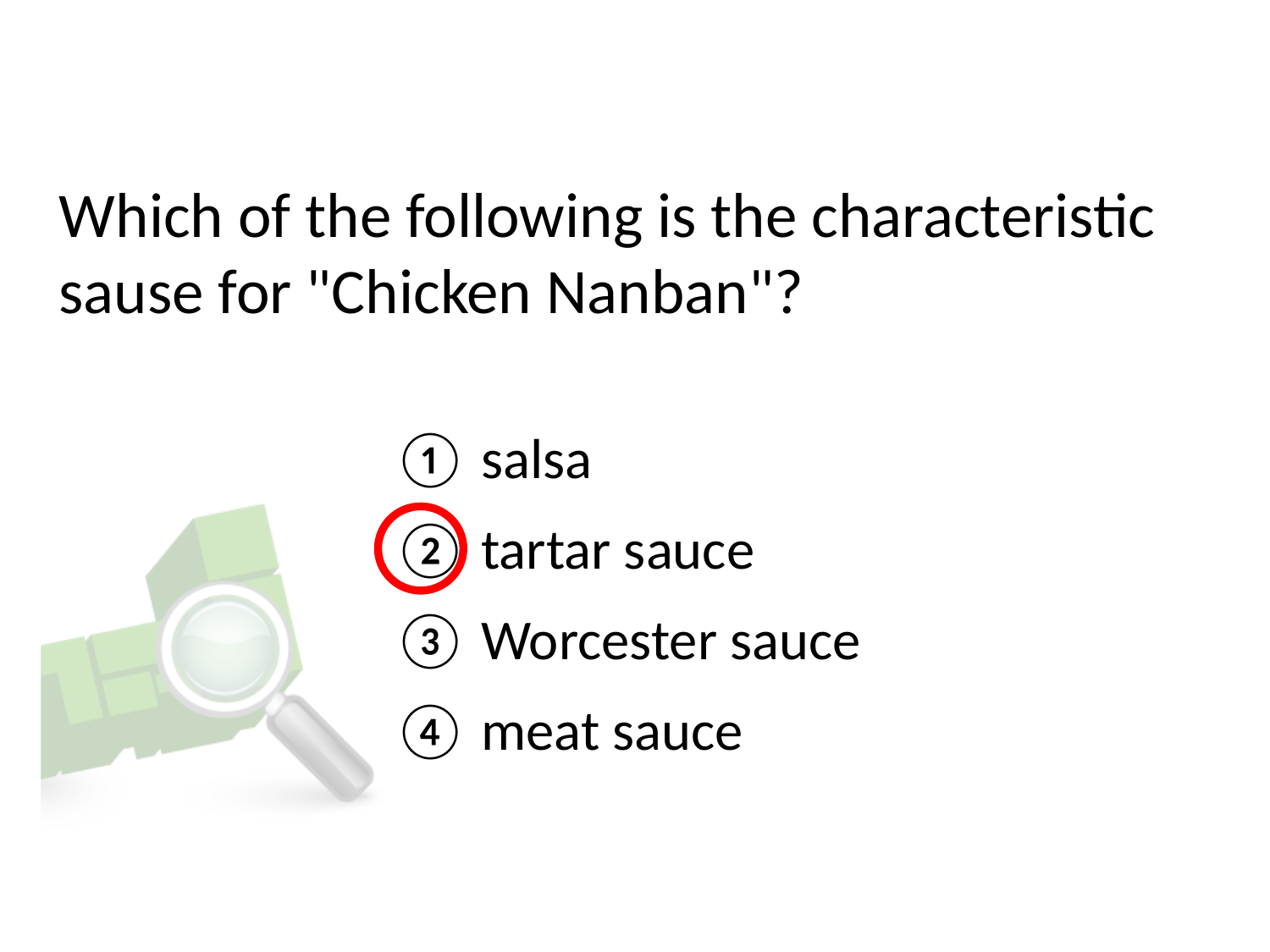

# Which of the following is the characteristic sause for "Chicken Nanban"?
① salsa
② tartar sauce
③ Worcester sauce
④ meat sauce